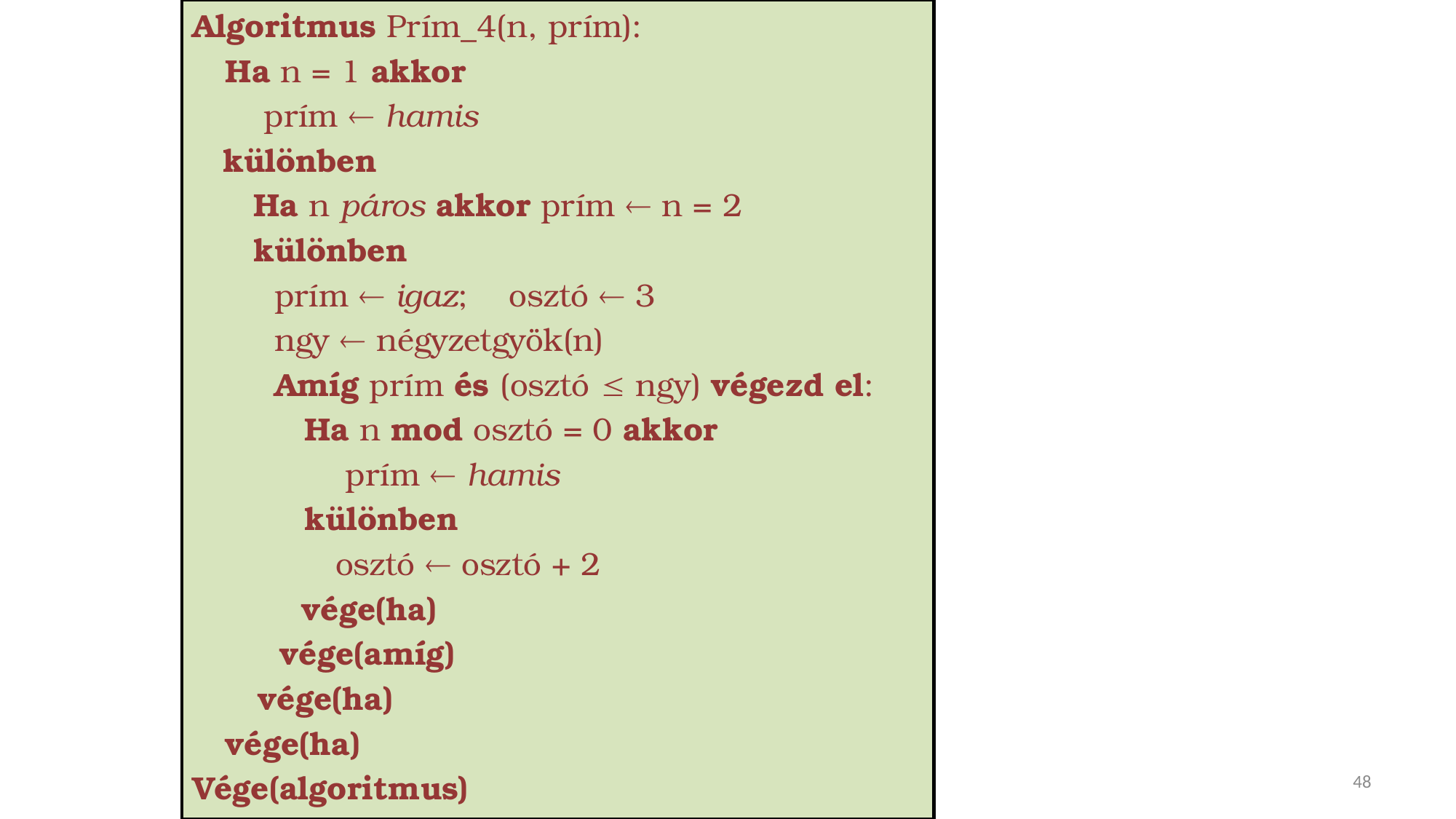

Algoritmus Prím_4(n, prím):
   Ha n = 1 akkor
       prím ← hamis
   különben
      Ha n páros akkor prím ← n = 2
      különben
        prím ← igaz;    osztó ← 3
        ngy ← négyzetgyök(n)
        Amíg prím és (osztó ≤ ngy) végezd el:
           Ha n mod osztó = 0 akkor
              prím ← hamis
           különben
              osztó ← osztó + 2
          vége(ha)
        vége(amíg)
      vége(ha)
   vége(ha)
Vége(algoritmus)
48